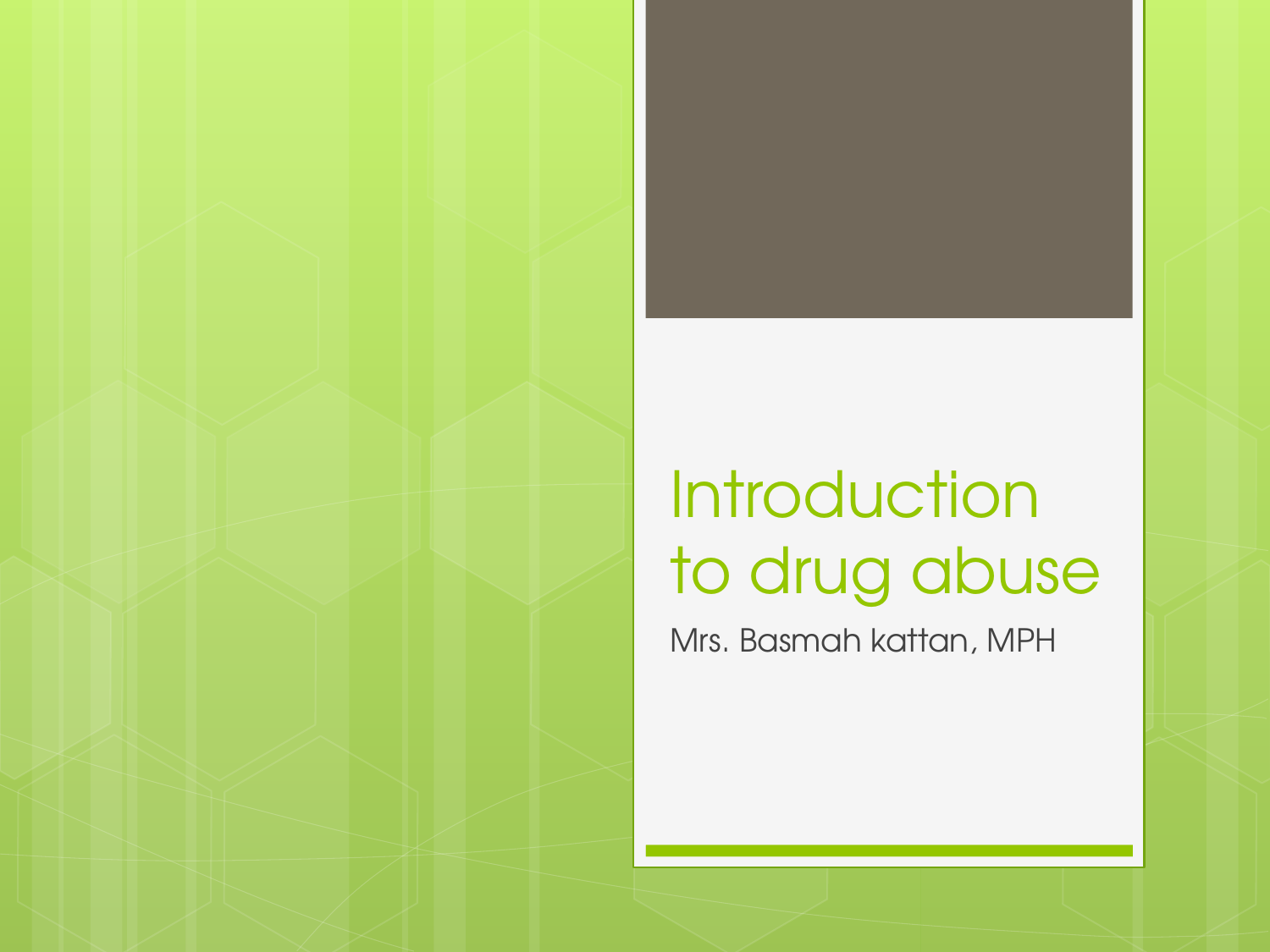

# Introduction to drug abuse
Mrs. Basmah kattan, MPH